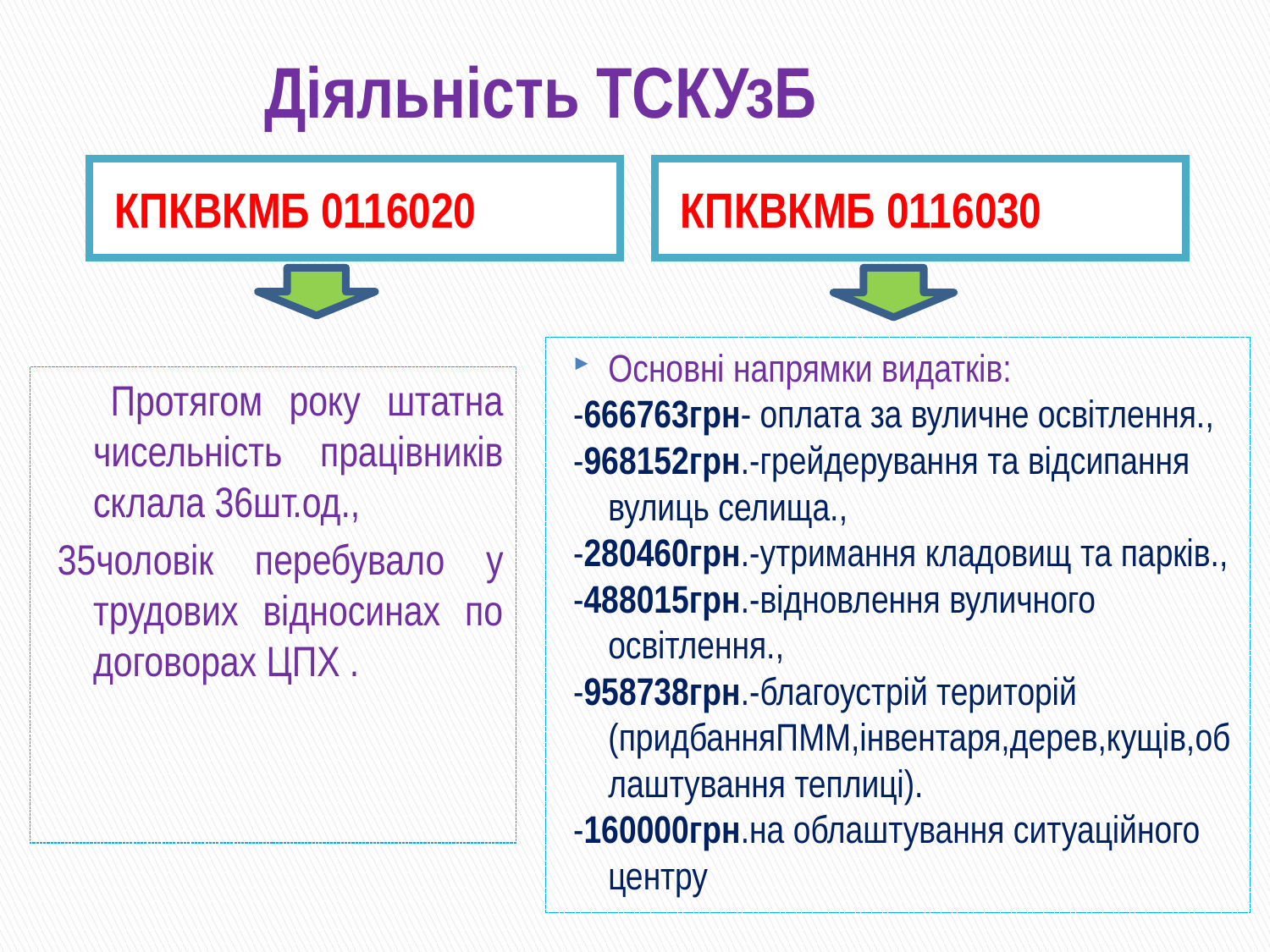

# Діяльність ТСКУзБ
КПКВКМБ 0116020
КПКВКМБ 0116030

Основні напрямки видатків:
-666763грн- оплата за вуличне освітлення.,
-968152грн.-грейдерування та відсипання вулиць селища.,
-280460грн.-утримання кладовищ та парків.,
-488015грн.-відновлення вуличного освітлення.,
-958738грн.-благоустрій територій (придбанняПММ,інвентаря,дерев,кущів,облаштування теплиці).
-160000грн.на облаштування ситуаційного центру
  Протягом року штатна чисельність працівників склала 36шт.од.,
35чоловік перебувало у трудових відносинах по договорах ЦПХ .